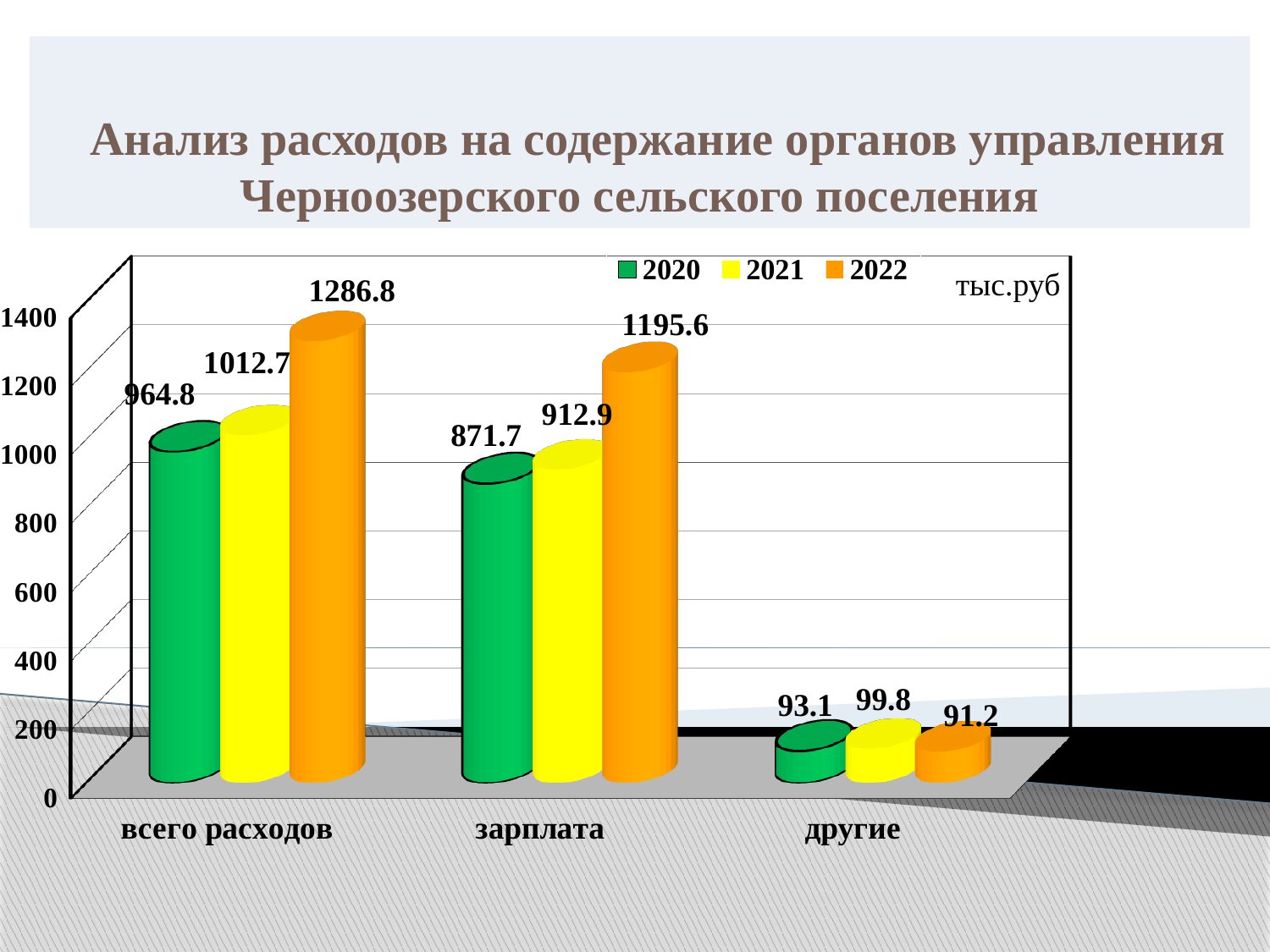

# Анализ расходов на содержание органов управления Черноозерского сельского поселения

[unsupported chart]

тыс.руб